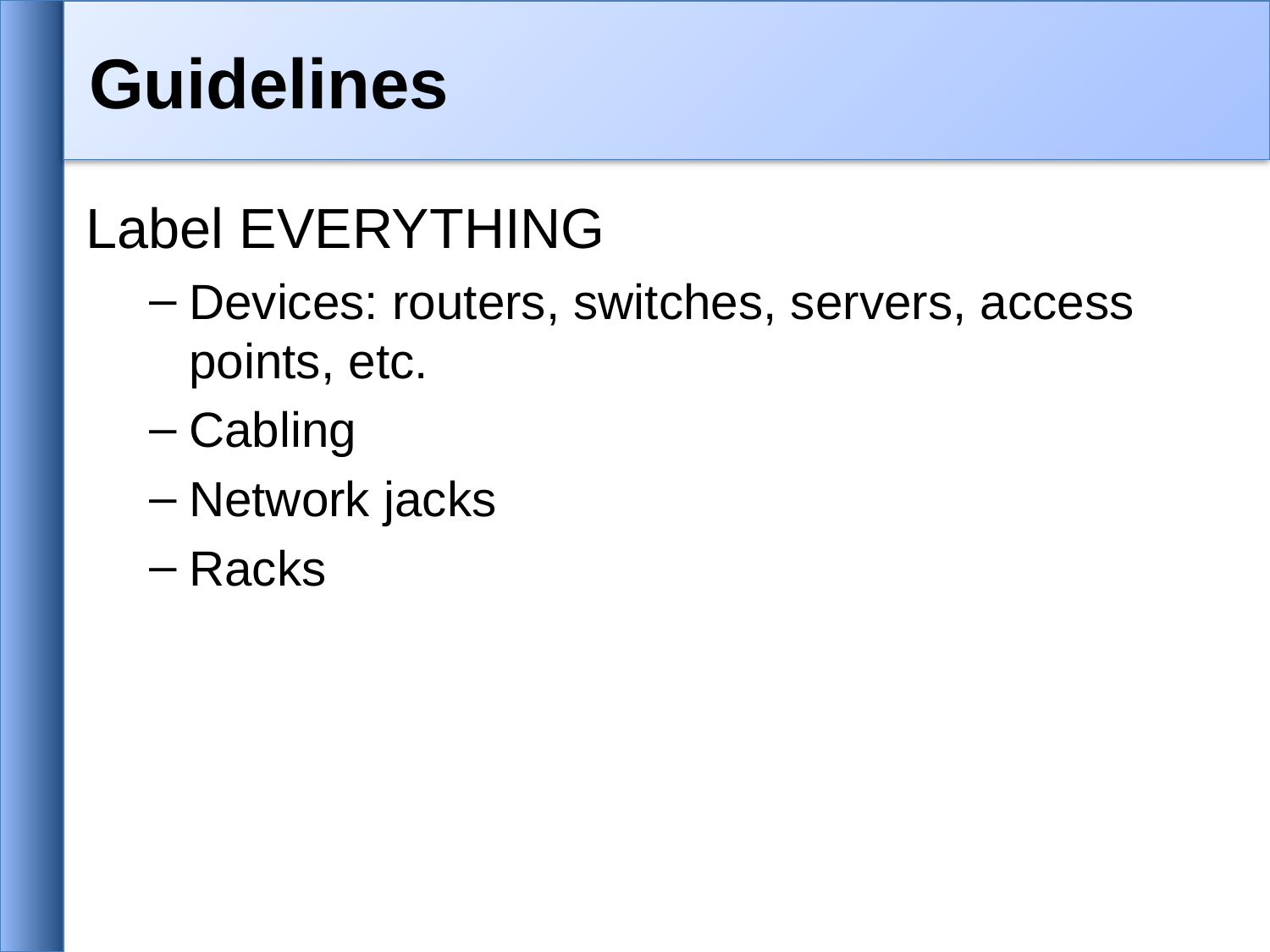

# Guidelines
Label EVERYTHING
Devices: routers, switches, servers, access points, etc.
Cabling
Network jacks
Racks